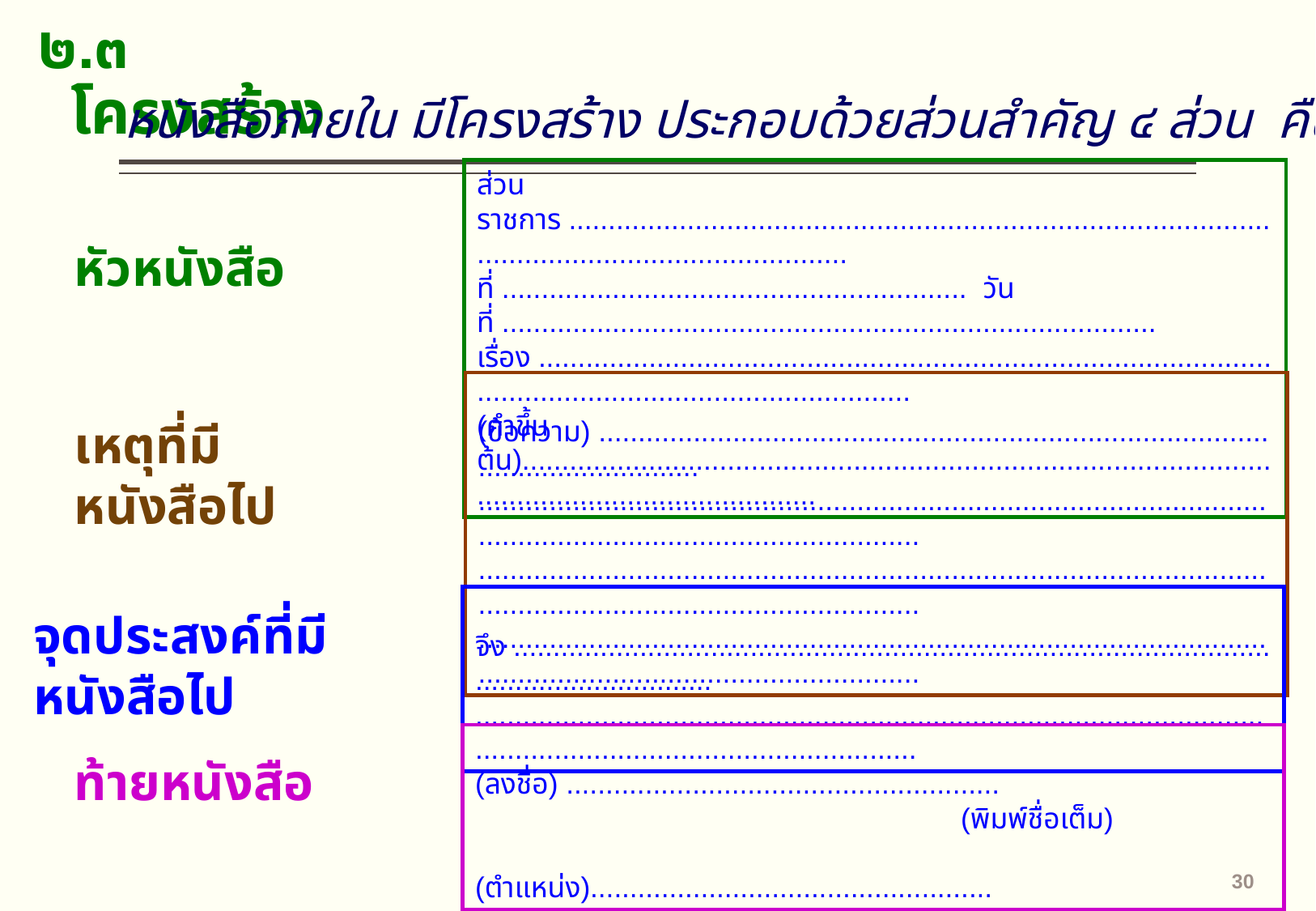

๒.๓	โครงสร้าง
หนังสือภายใน มีโครงสร้าง ประกอบด้วยส่วนสำคัญ ๔ ส่วน  คือ
ส่วนราชการ ........................................................................................................................................
ที่ ...........................................................  วันที่ ...................................................................................
เรื่อง ....................................................................................................................................................
(คำขึ้นต้น)..........................................................................................................................................
หัวหนังสือ
	(ข้อความ) .................................................................................................................
............................................................................................................................................................
............................................................................................................................................................
............................................................................................................................................................
เหตุที่มีหนังสือไป
	จึง ..............................................................................................................................
............................................................................................................................................................
จุดประสงค์ที่มีหนังสือไป
			(ลงชื่อ) .......................................................
				(พิมพ์ชื่อเต็ม)				                    (ตำแหน่ง)...................................................
ท้ายหนังสือ
30